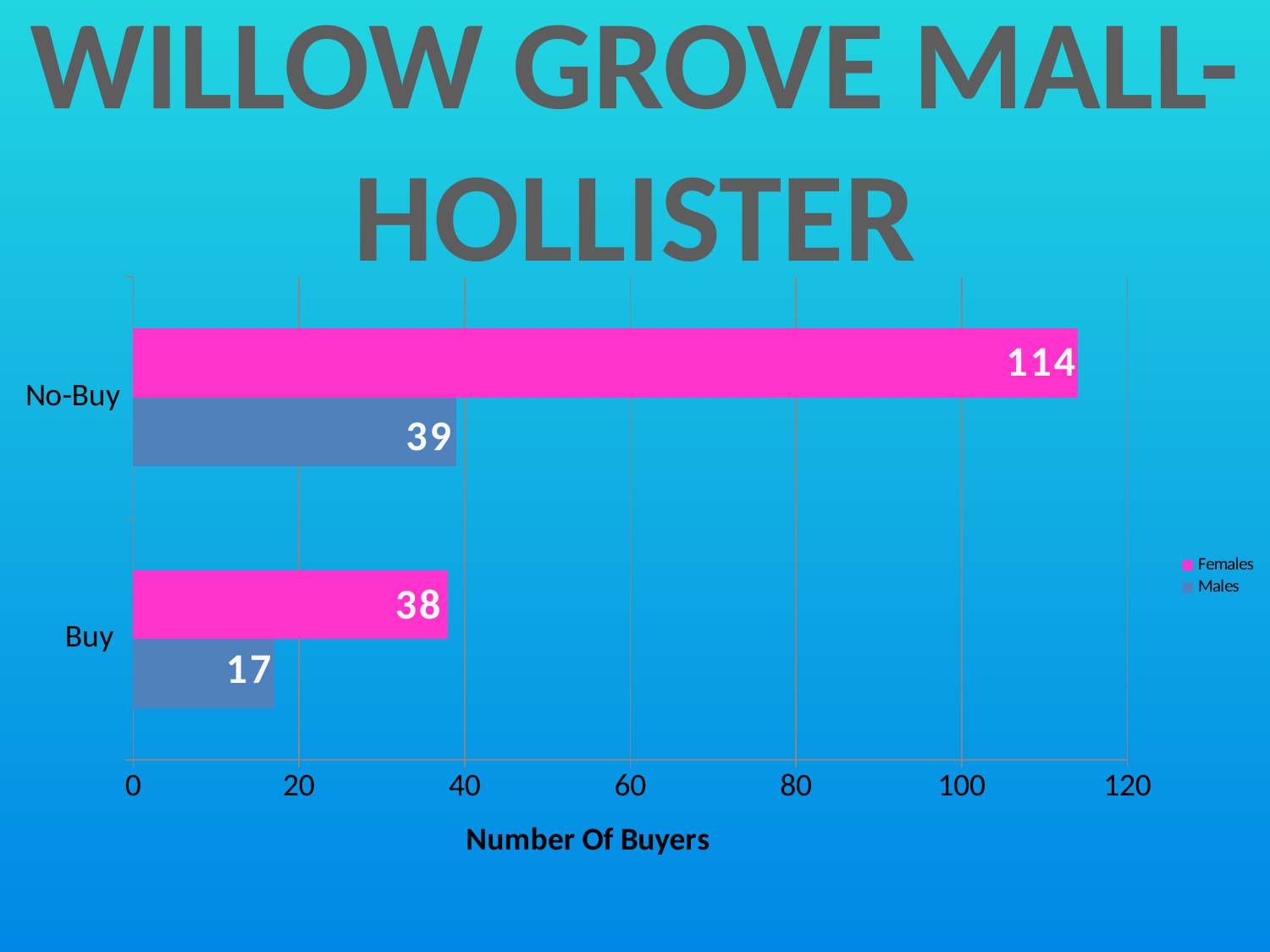

WILLOW GROVE MALL-
HOLLISTER

### Chart

| Category | Males | Females |
|---|---|---|
| Buy  | 17.0 | 38.0 |
| No-Buy | 39.0 | 114.0 |
114
39
38
17